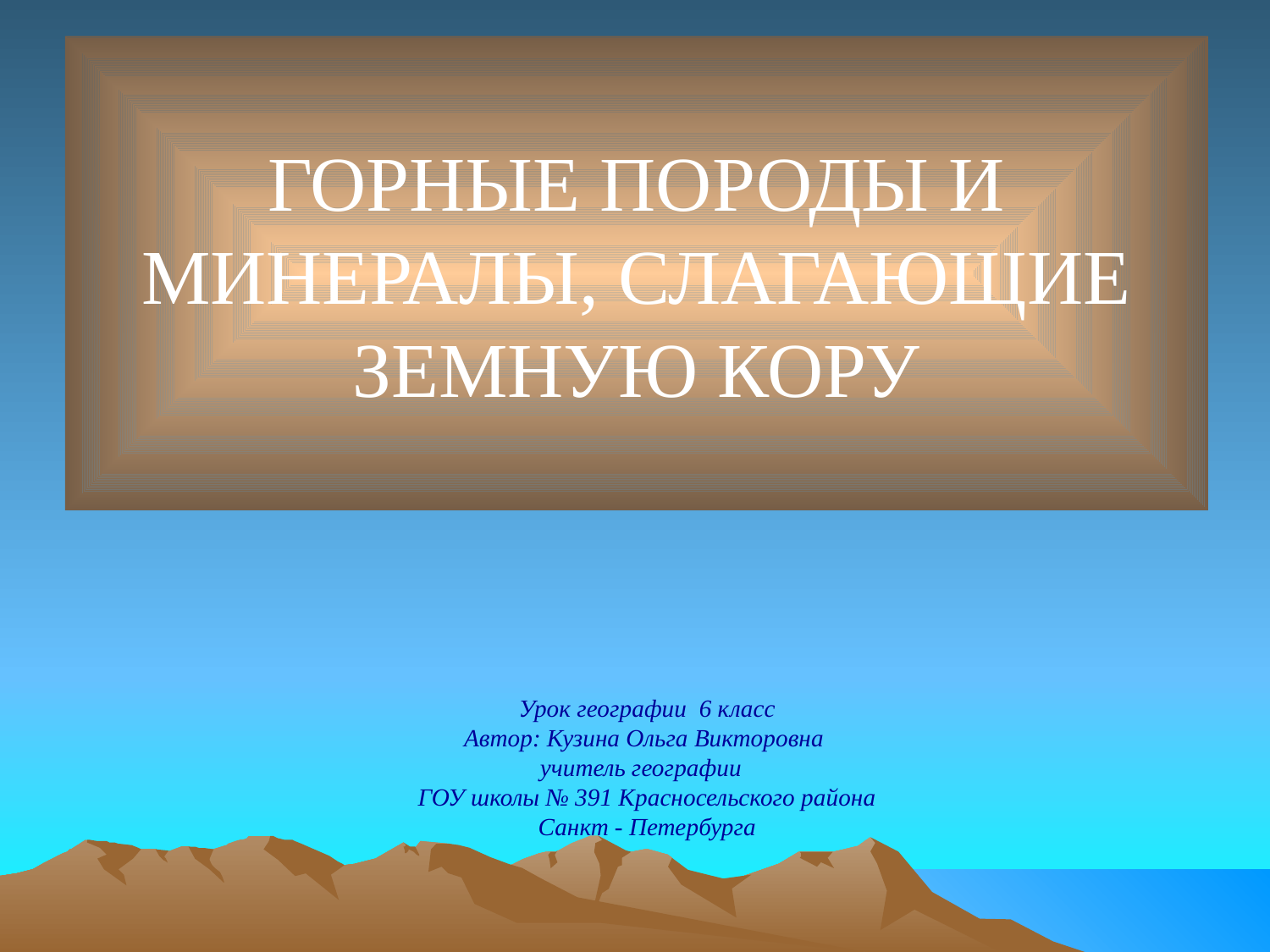

ГОРНЫЕ ПОРОДЫ И МИНЕРАЛЫ, СЛАГАЮЩИЕ ЗЕМНУЮ КОРУ

Урок географии  6 класс
Автор: Кузина Ольга Викторовна
учитель географии
ГОУ школы № 391 Красносельского района
Санкт - Петербурга